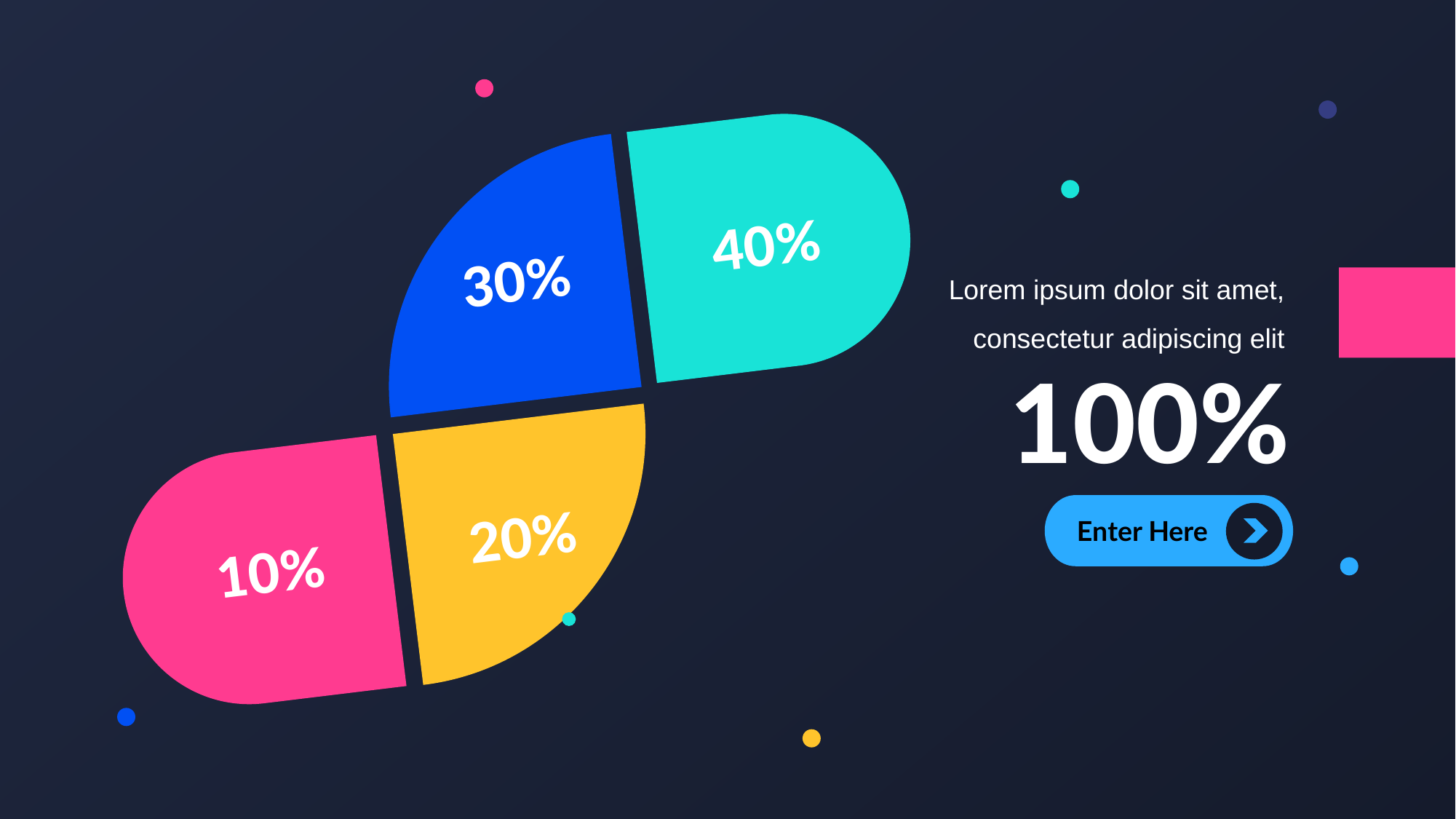

40%

30%

10%

20%

Lorem ipsum dolor sit amet, consectetur adipiscing elit

100%

Enter Here